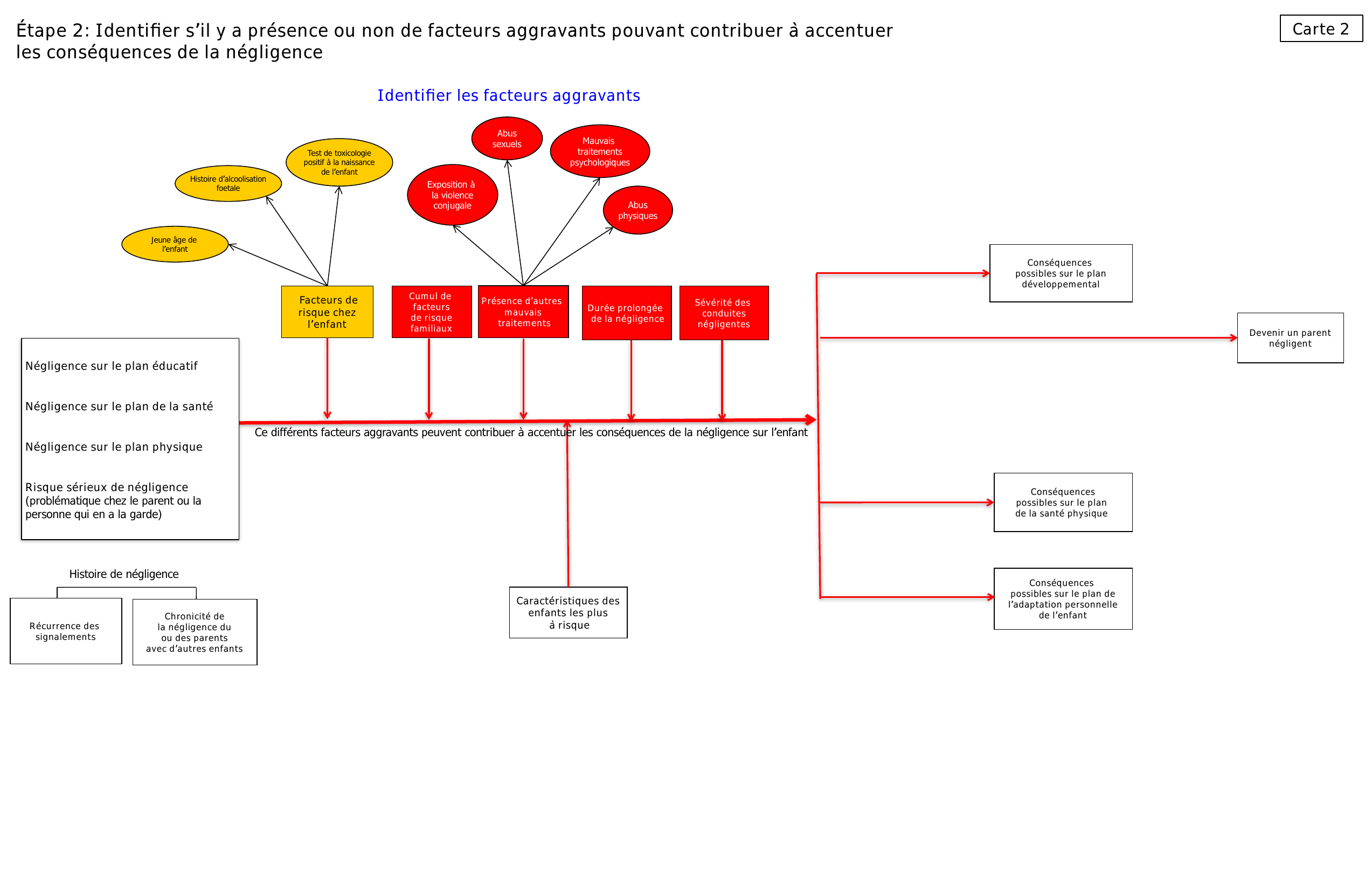

Étape 2: Identifier s’il y a présence ou non de facteurs aggravants pouvant contribuer à accentuer
les conséquences de la négligence
Carte 2
Identifier les facteurs aggravants
Abus
sexuels
Mauvais
traitements
psychologiques
Test de toxicologie
positif à la naissance
de l’enfant
Exposition à
la violence
conjugale
Histoire d’alcoolisation
foetale
Abus
physiques
Jeune âge de
l’enfant
Conséquences
possibles sur le plan
développemental
Présence d’autres
mauvais
 traitements
 Facteurs de
risque chez
l’enfant
Cumul de
facteurs
de risque
familiaux
Durée prolongée
 de la négligence
Sévérité des
conduites
négligentes
Devenir un parent
négligent

Négligence sur le plan éducatif

Négligence sur le plan de la santé

Négligence sur le plan physique

Risque sérieux de négligence (problématique chez le parent ou la personne qui en a la garde)

Ce différents facteurs aggravants peuvent contribuer à accentuer les conséquences de la négligence sur l’enfant

 Conséquences
possibles sur le plan
de la santé physique

Histoire de négligence
Conséquences
possibles sur le plan de
l’adaptation personnelle
de l’enfant
 Caractéristiques des
enfants les plus
 à risque

Récurrence des
signalements
Chronicité de
la négligence du
ou des parents
avec d’autres enfants